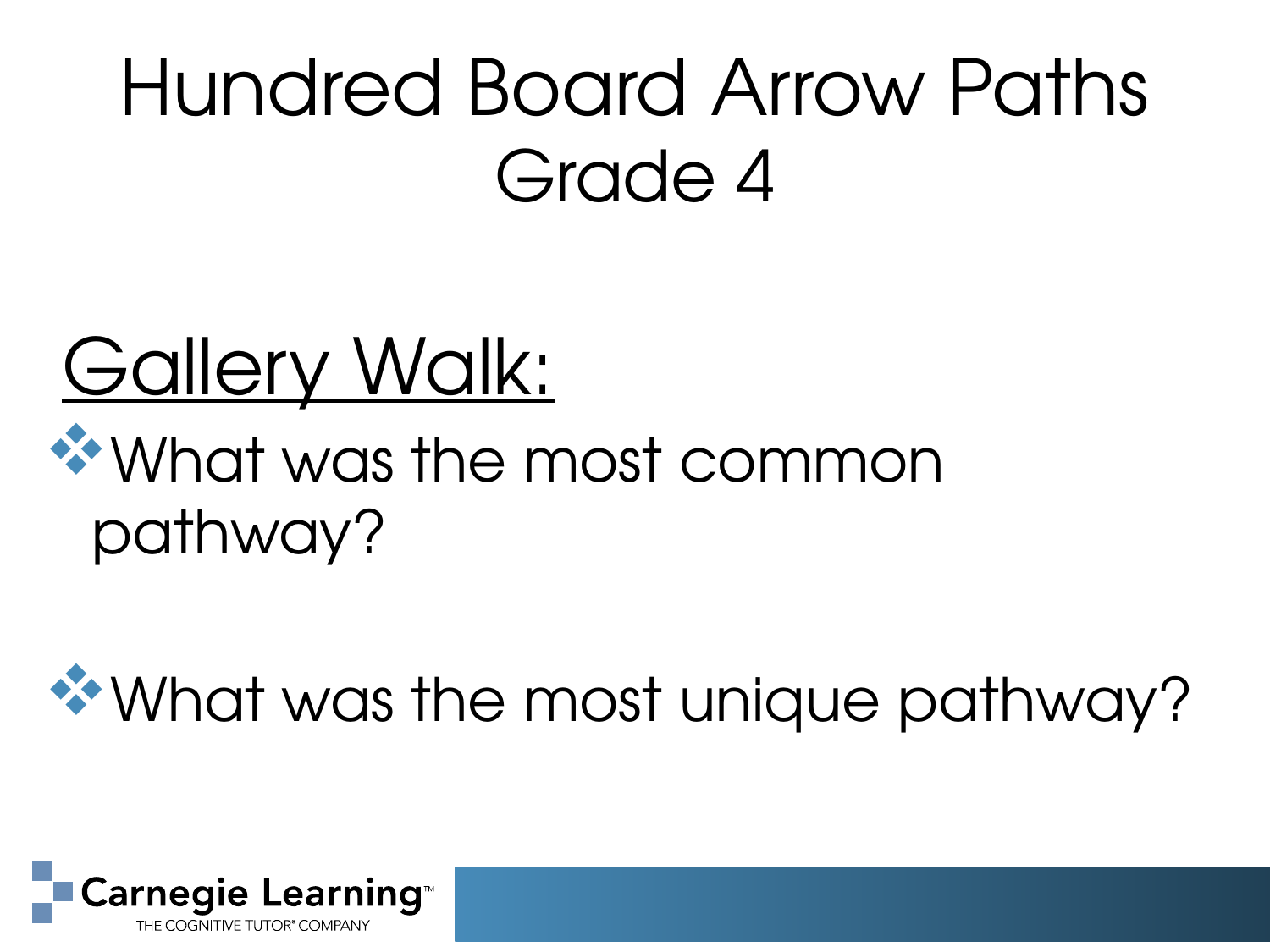

# Hundred Board Arrow Paths Grade 4
 Gallery Walk:
What was the most common pathway?

What was the most unique pathway?